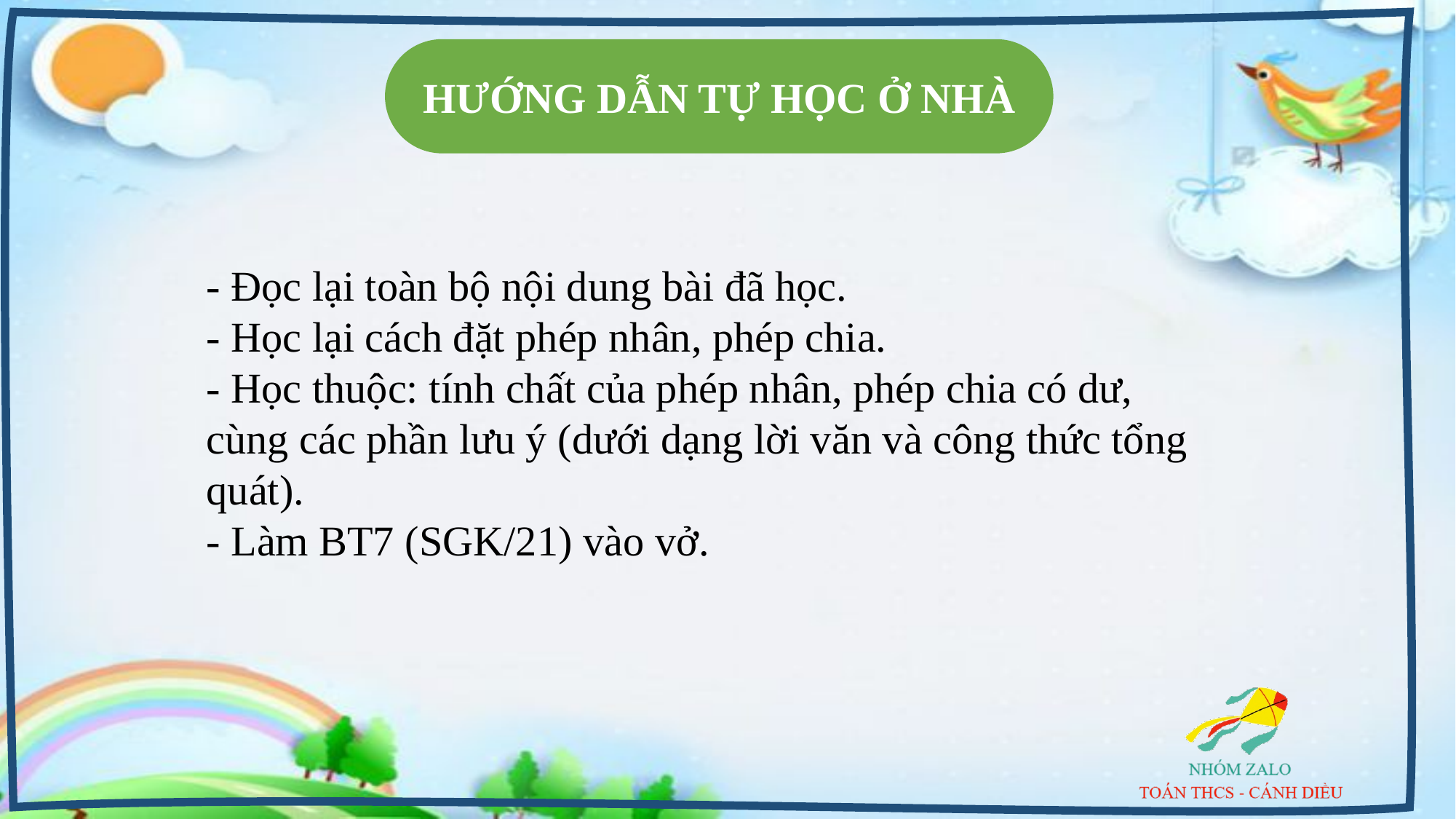

HƯỚNG DẪN TỰ HỌC Ở NHÀ
- Đọc lại toàn bộ nội dung bài đã học.
- Học lại cách đặt phép nhân, phép chia.
- Học thuộc: tính chất của phép nhân, phép chia có dư, cùng các phần lưu ý (dưới dạng lời văn và công thức tổng quát).
- Làm BT7 (SGK/21) vào vở.